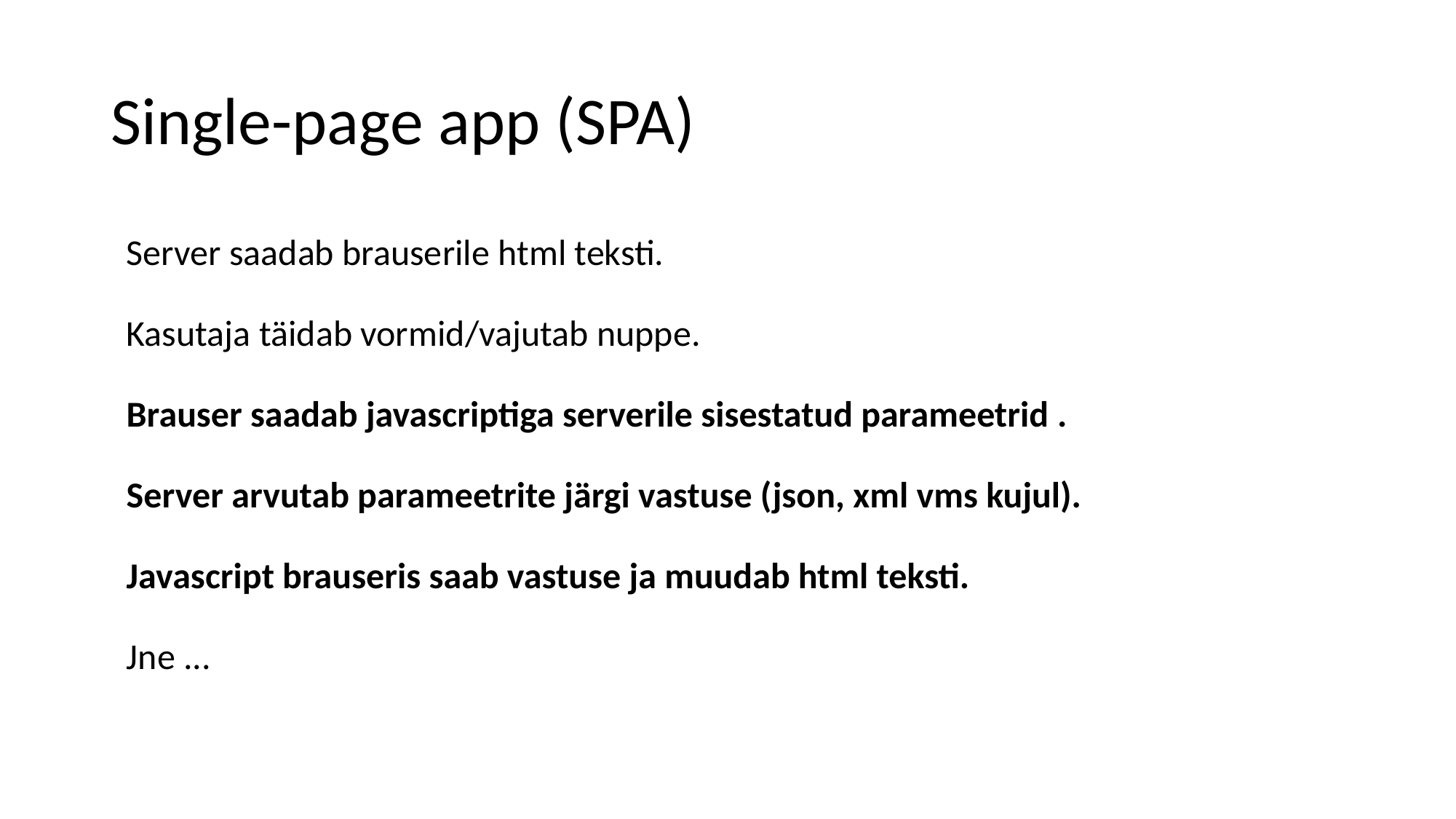

# Single-page app (SPA)
Server saadab brauserile html teksti.
Kasutaja täidab vormid/vajutab nuppe.
Brauser saadab javascriptiga serverile sisestatud parameetrid .
Server arvutab parameetrite järgi vastuse (json, xml vms kujul).
Javascript brauseris saab vastuse ja muudab html teksti.
Jne ...